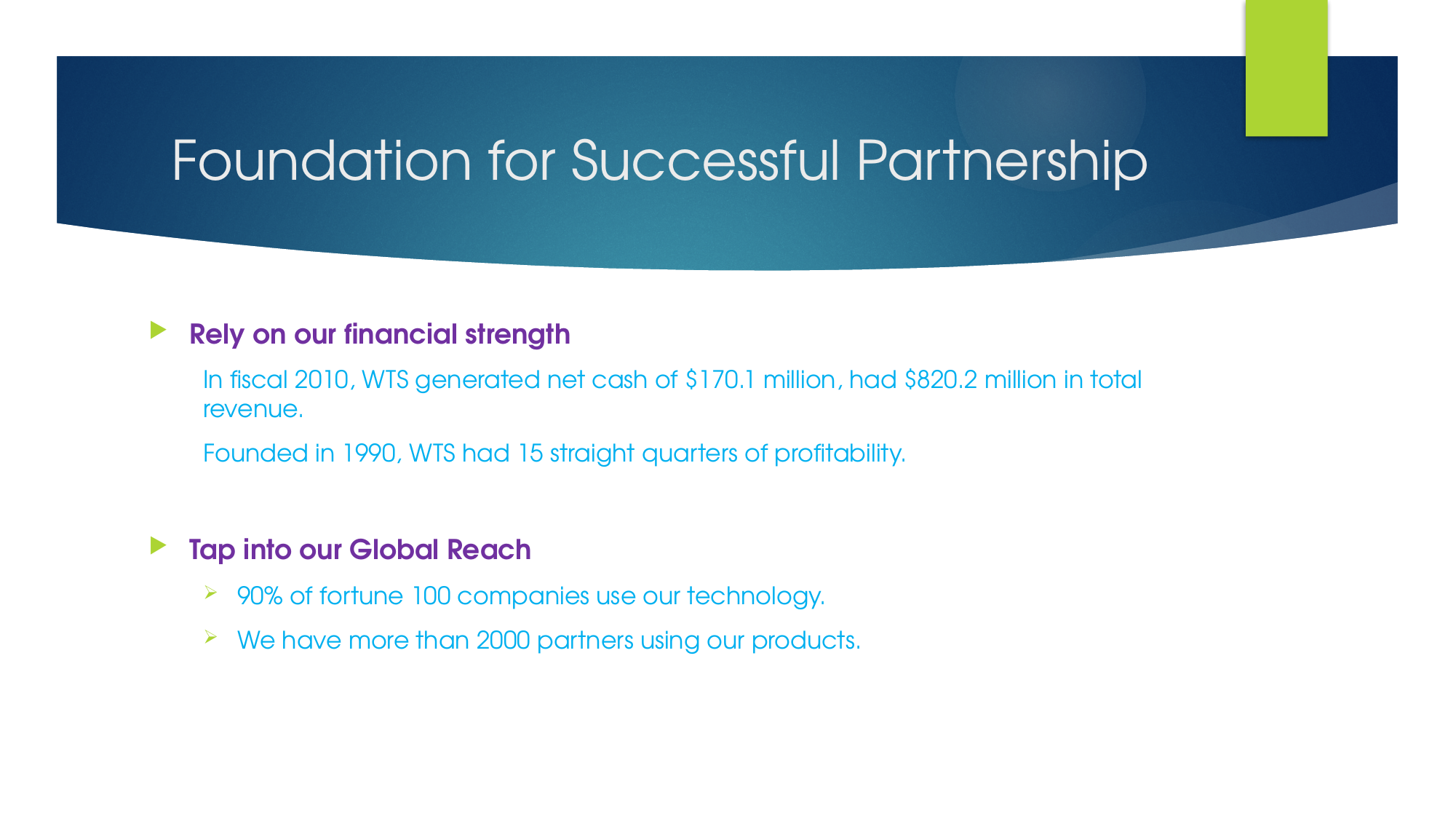

# Foundation for Successful Partnership
Rely on our financial strength
In fiscal 2010, WTS generated net cash of $170.1 million, had $820.2 million in total revenue.
Founded in 1990, WTS had 15 straight quarters of profitability.

Tap into our Global Reach
90% of fortune 100 companies use our technology.
We have more than 2000 partners using our products.